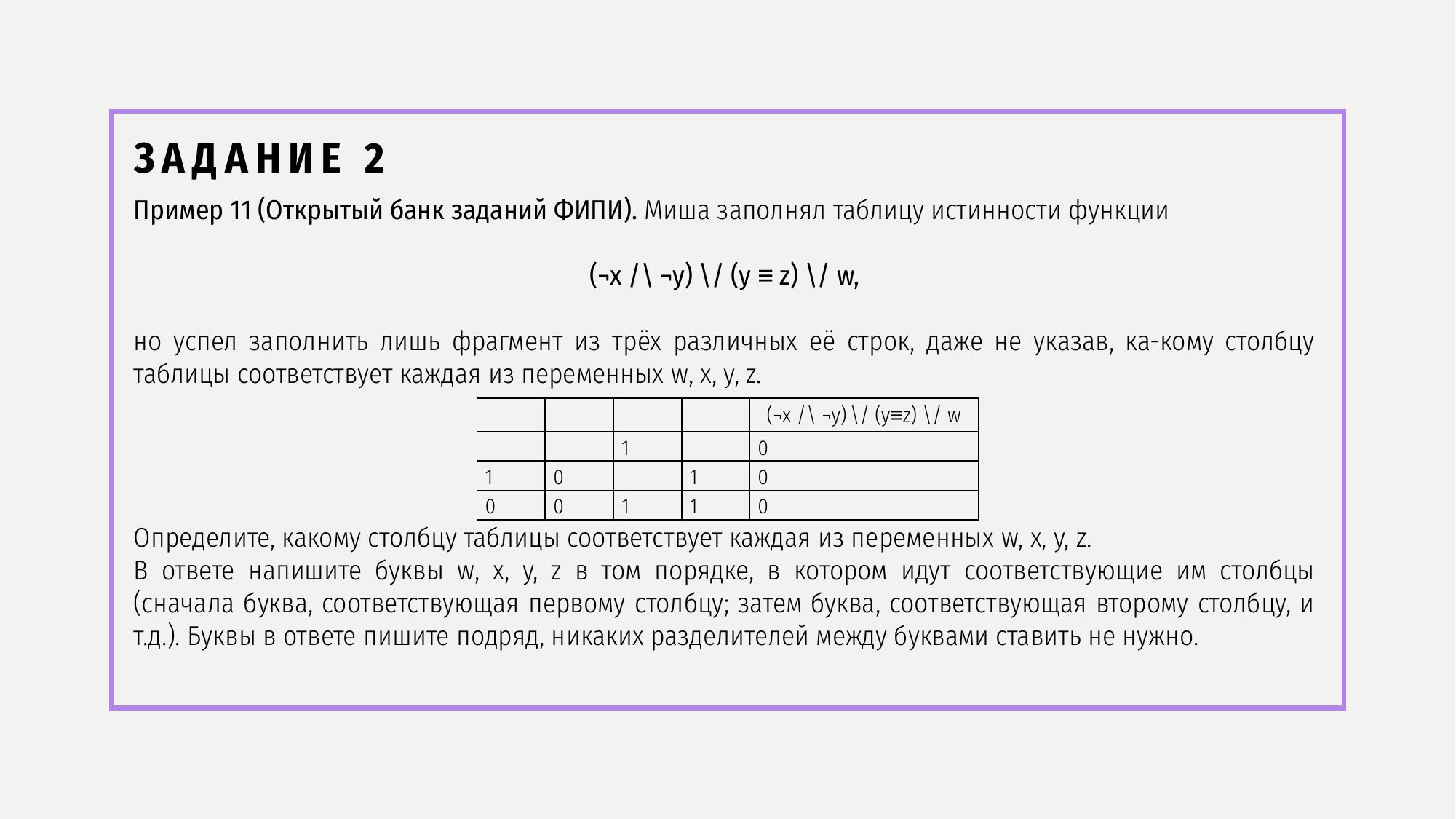

# Задание 2
Пример 11 (Открытый банк заданий ФИПИ). Миша заполнял таблицу истинности функции

(¬x /\ ¬y) \/ (y ≡ z) \/ w,

но успел заполнить лишь фрагмент из трёх различных её строк, даже не указав, ка-кому столбцу таблицы соответствует каждая из переменных w, x, y, z.

Определите, какому столбцу таблицы соответствует каждая из переменных w, x, y, z.
В ответе напишите буквы w, x, y, z в том порядке, в котором идут соответствующие им столбцы (сначала буква, соответствующая первому столбцу; затем буква, соответствующая второму столбцу, и т.д.). Буквы в ответе пишите подряд, никаких разделителей между буквами ставить не нужно.
|  |  |  |  | (¬x /\ ¬y) \/ (y≡z) \/ w |
| --- | --- | --- | --- | --- |
|  |  | 1 |  | 0 |
| 1 | 0 |  | 1 | 0 |
| 0 | 0 | 1 | 1 | 0 |